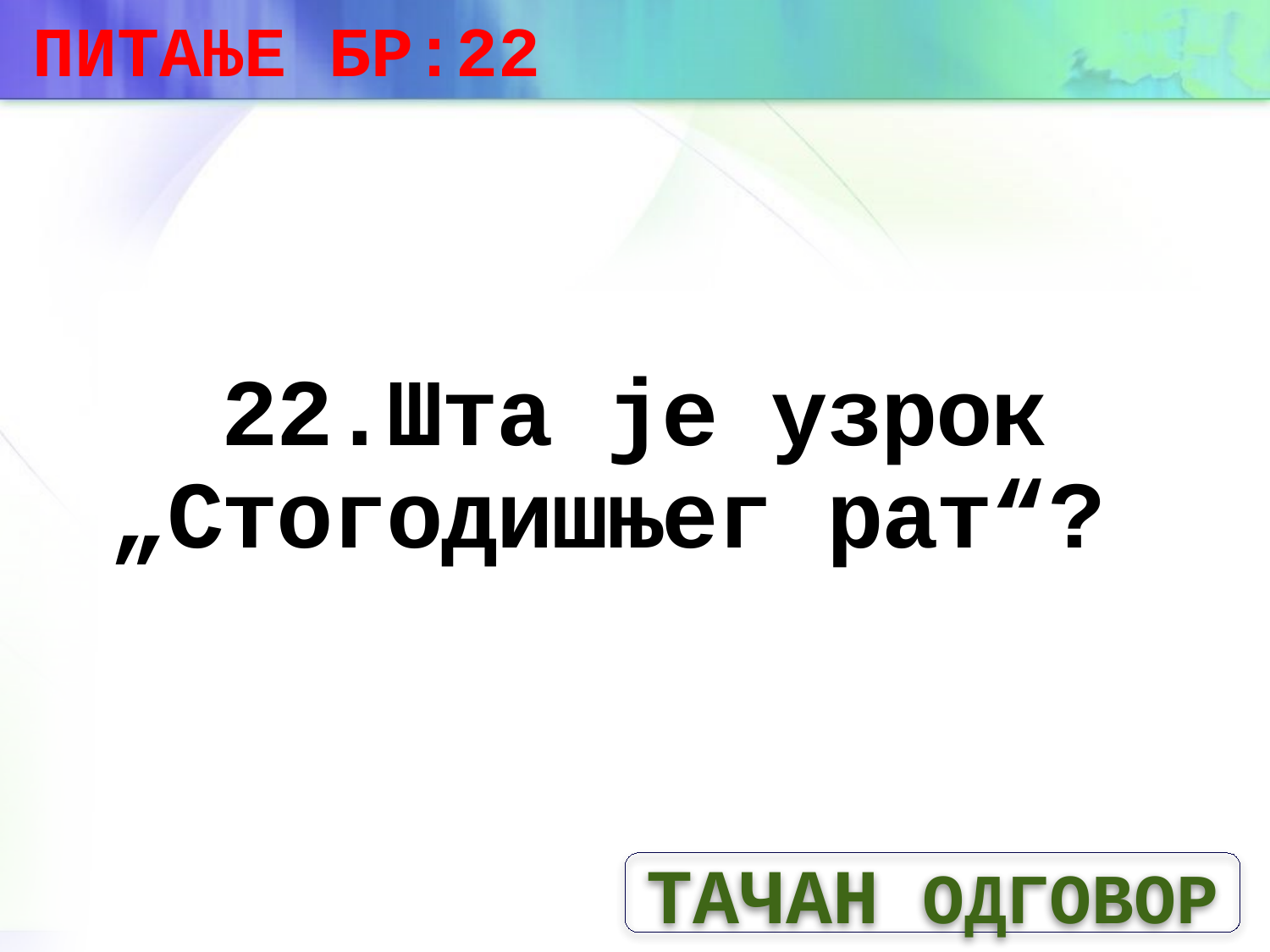

ПИТАЊЕ БР:22
# 22.Шта је узрок „Стогодишњег рат“?
ТАЧАН ОДГОВОР